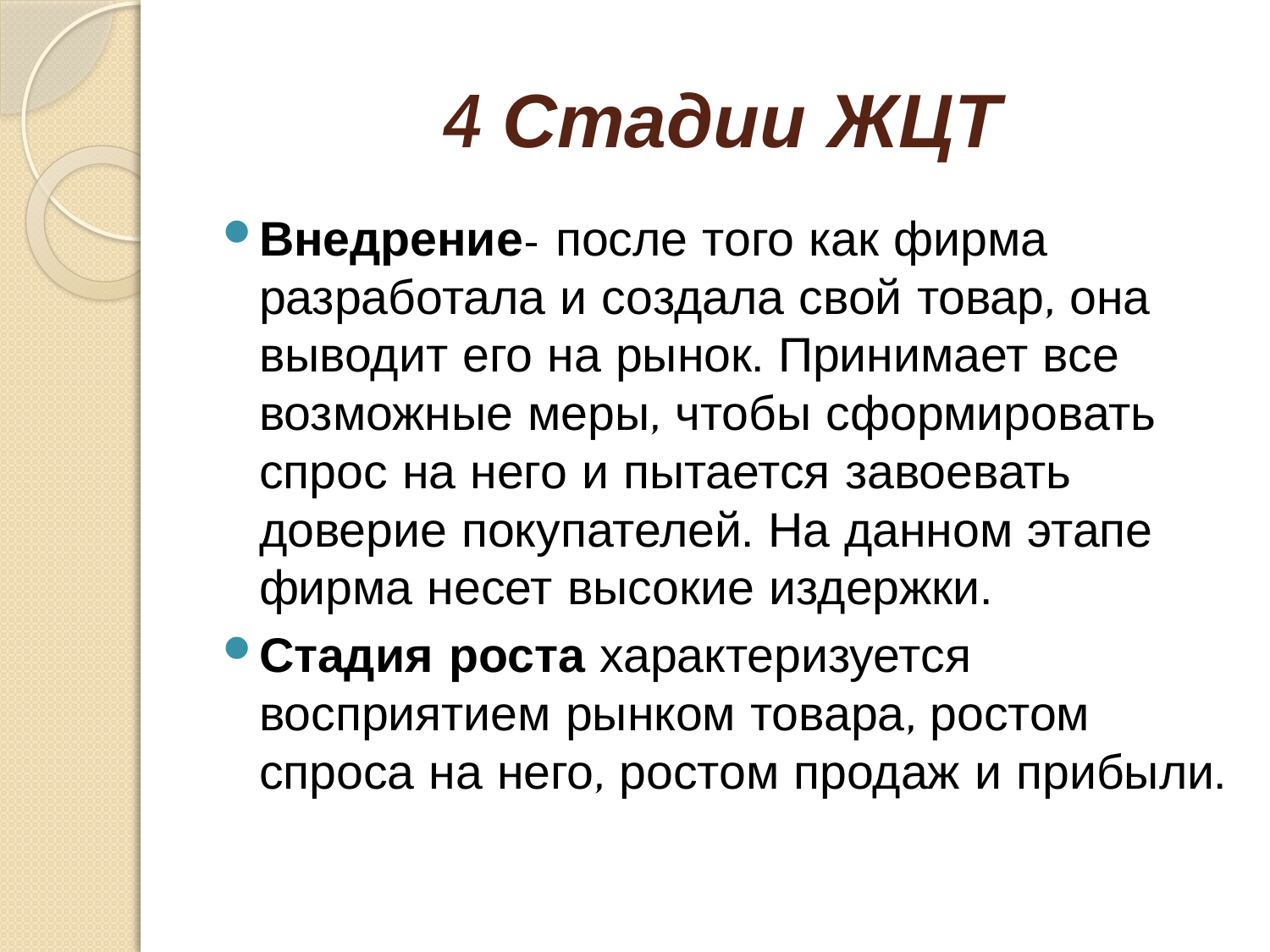

# 4 Стадии ЖЦТ
Внедрение- после того как фирма разработала и создала свой товар, она выводит его на рынок. Принимает все возможные меры, чтобы сформировать спрос на него и пытается завоевать доверие покупателей. На данном этапе фирма несет высокие издержки.
Стадия роста характеризуется восприятием рынком товара, ростом спроса на него, ростом продаж и прибыли.